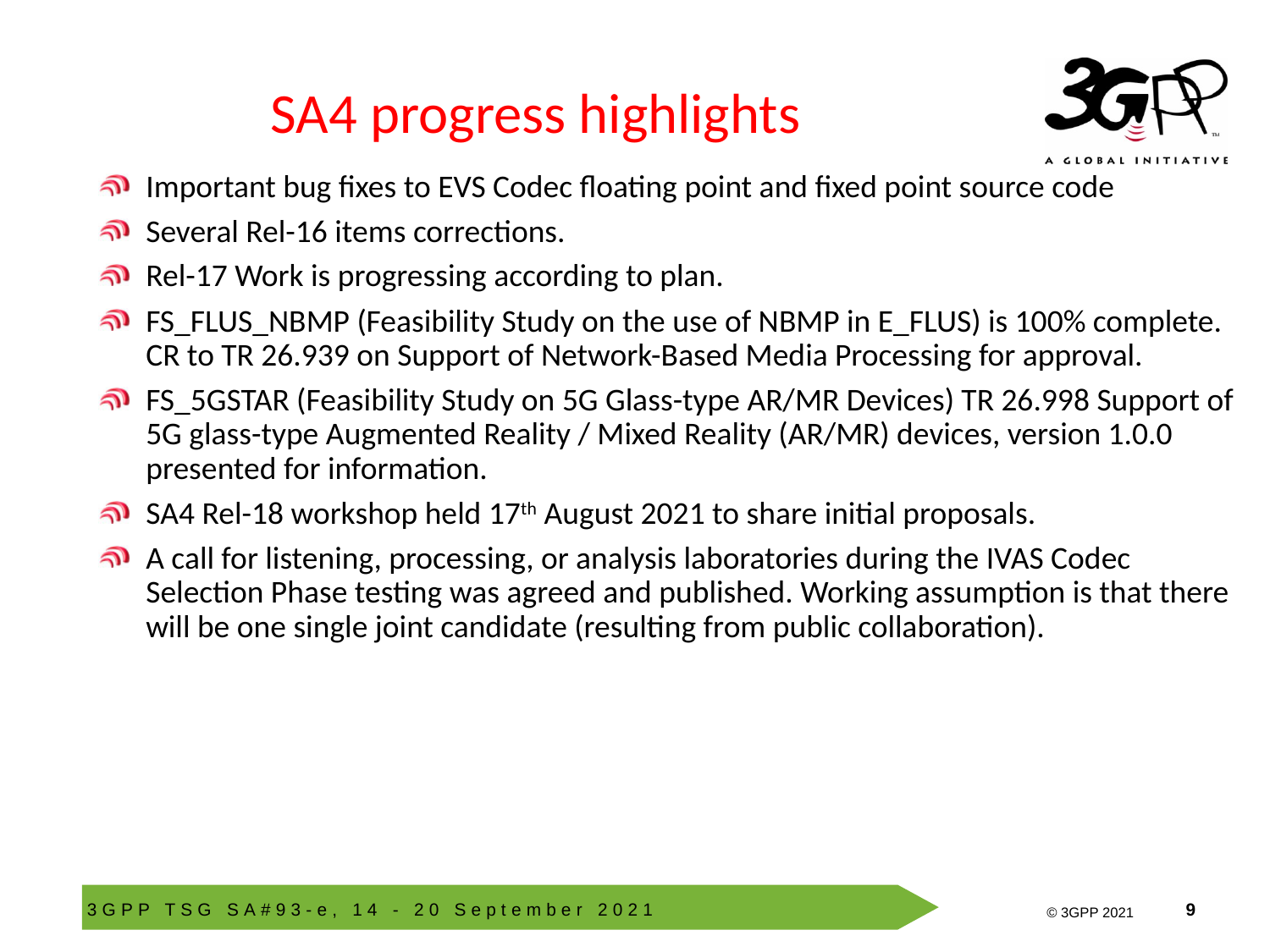

# SA4 progress highlights
Important bug fixes to EVS Codec floating point and fixed point source code
Several Rel-16 items corrections.
Rel-17 Work is progressing according to plan.
FS_FLUS_NBMP (Feasibility Study on the use of NBMP in E_FLUS) is 100% complete. CR to TR 26.939 on Support of Network-Based Media Processing for approval.
FS_5GSTAR (Feasibility Study on 5G Glass-type AR/MR Devices) TR 26.998 Support of 5G glass-type Augmented Reality / Mixed Reality (AR/MR) devices, version 1.0.0  presented for information.
SA4 Rel-18 workshop held 17th August 2021 to share initial proposals.
A call for listening, processing, or analysis laboratories during the IVAS Codec Selection Phase testing was agreed and published. Working assumption is that there will be one single joint candidate (resulting from public collaboration).